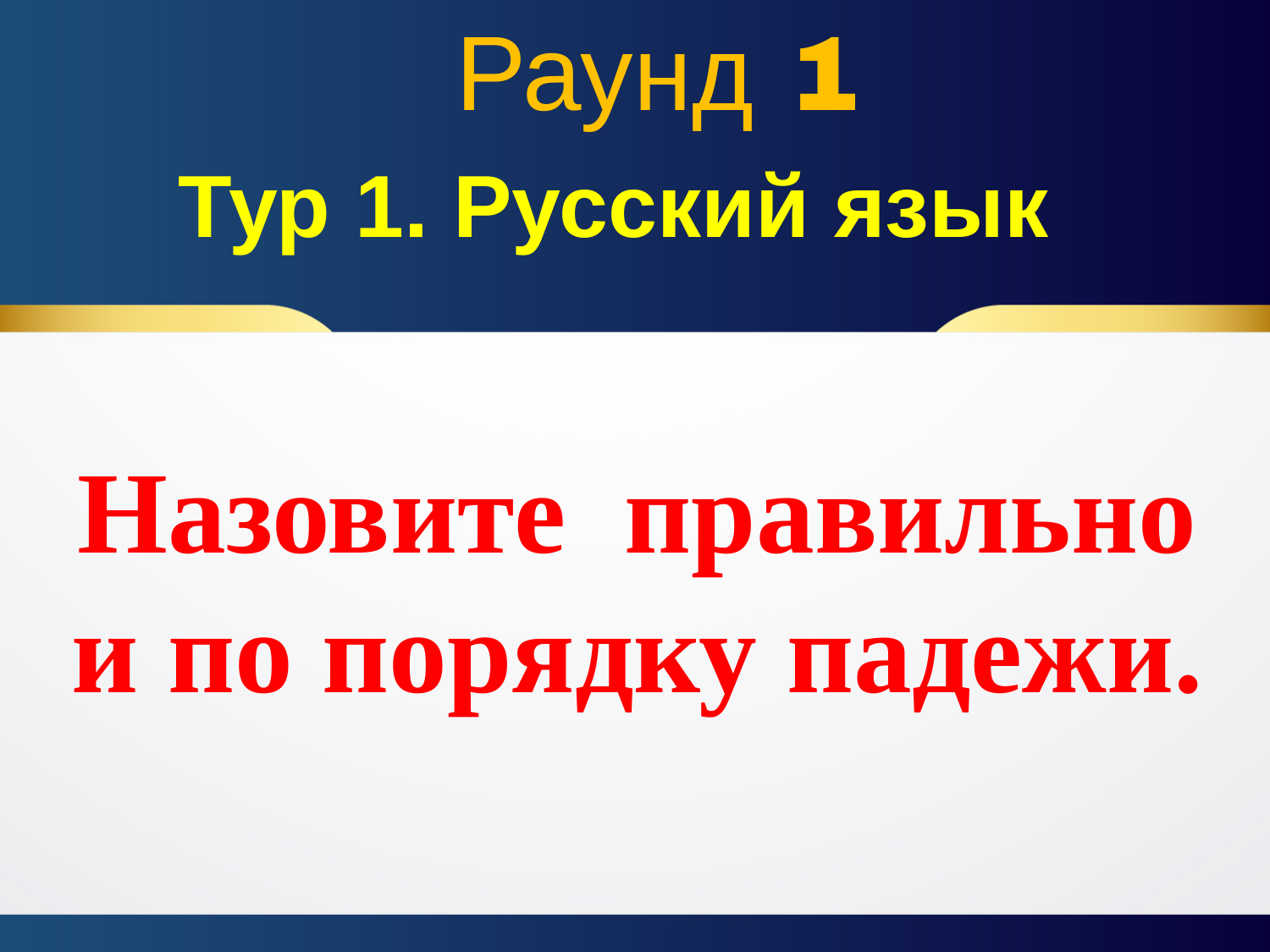

# Раунд 1
Тур 1. Русский язык
Назовите  правильно и по порядку падежи.